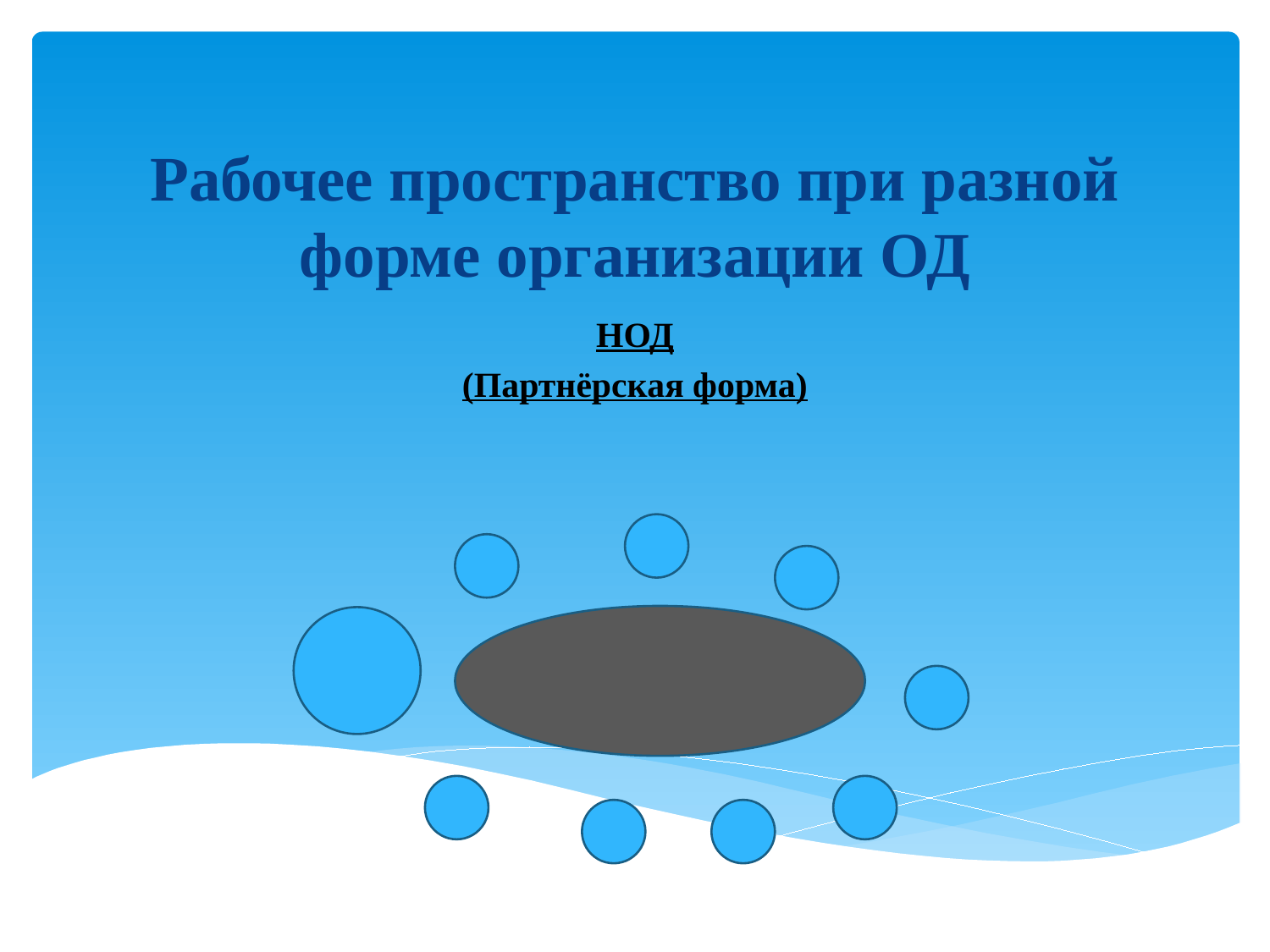

# Рабочее пространство при разной форме организации ОД
НОД
(Партнёрская форма)